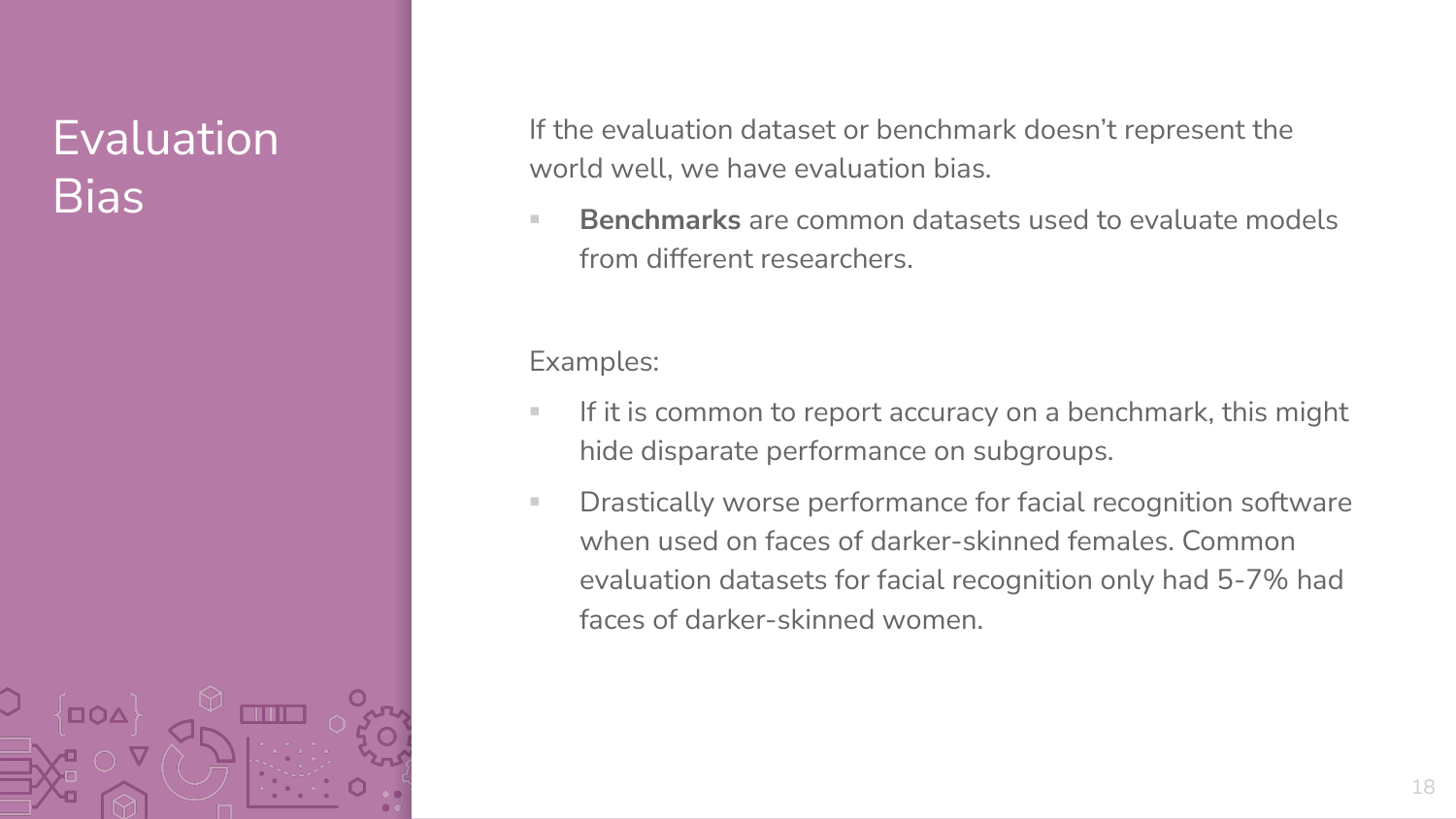

# Evaluation Bias
If the evaluation dataset or benchmark doesn’t represent the world well, we have evaluation bias.
Benchmarks are common datasets used to evaluate models from different researchers.

Examples:
If it is common to report accuracy on a benchmark, this might hide disparate performance on subgroups.
Drastically worse performance for facial recognition software when used on faces of darker-skinned females. Common evaluation datasets for facial recognition only had 5-7% had faces of darker-skinned women.
18